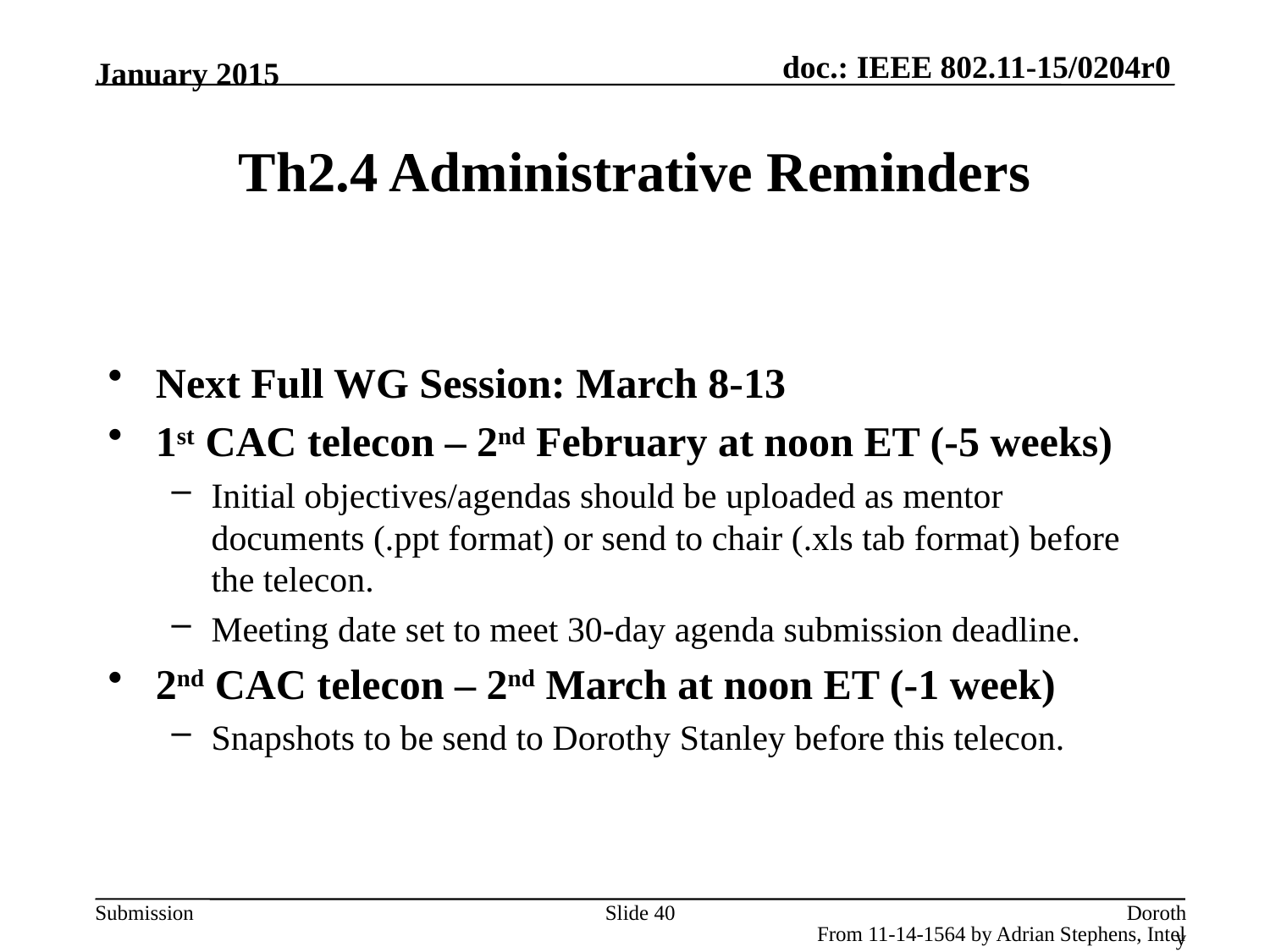

January 2015
# Th2.4 Administrative Reminders
Next Full WG Session: March 8-13
1st CAC telecon – 2nd February at noon ET (-5 weeks)
Initial objectives/agendas should be uploaded as mentor documents (.ppt format) or send to chair (.xls tab format) before the telecon.
Meeting date set to meet 30-day agenda submission deadline.
2nd CAC telecon – 2nd March at noon ET (-1 week)
Snapshots to be send to Dorothy Stanley before this telecon.
Slide 40
Dorothy Stanley, Aruba Networks
From 11-14-1564 by Adrian Stephens, Intel